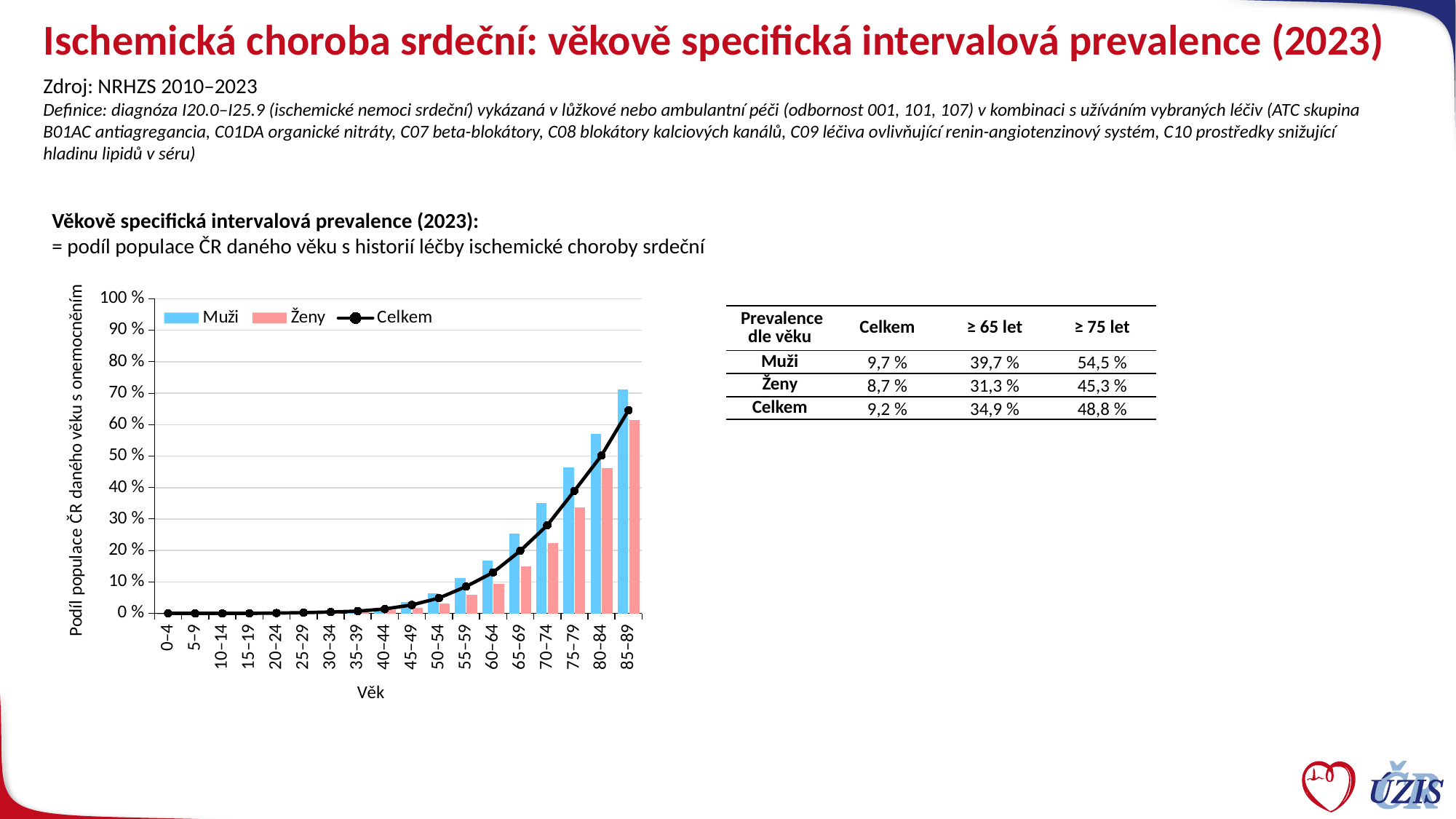

# Ischemická choroba srdeční: věkově specifická intervalová prevalence (2023)
Zdroj: NRHZS 2010–2023
Definice: diagnóza I20.0–I25.9 (ischemické nemoci srdeční) vykázaná v lůžkové nebo ambulantní péči (odbornost 001, 101, 107) v kombinaci s užíváním vybraných léčiv (ATC skupina B01AC antiagregancia, C01DA organické nitráty, C07 beta-blokátory, C08 blokátory kalciových kanálů, C09 léčiva ovlivňující renin-angiotenzinový systém, C10 prostředky snižující hladinu lipidů v séru)
Věkově specifická intervalová prevalence (2023):
= podíl populace ČR daného věku s historií léčby ischemické choroby srdeční

### Chart

| Category | Muži | Ženy | Celkem |
|---|---|---|---|
| 0–4 | 2.1964666173681938e-05 | 2.2795313283588895e-05 | 2.2231608901536205e-05 |
| 5–9 | 3.6294047776164706e-05 | 1.7313259186415323e-05 | 2.703268927951125e-05 |
| 10–14 | 4.2646441318496746e-05 | 2.0598878047775664e-05 | 3.1873311972622504e-05 |
| 15–19 | 0.00014654066340586552 | 9.432709842858041e-05 | 0.00012135104159644037 |
| 20–24 | 0.0011638437674624737 | 0.0008153711108943724 | 0.000990674860898393 |
| 25–29 | 0.0027951325891622148 | 0.0020116068596167124 | 0.002410825098940848 |
| 30–34 | 0.005070769706917801 | 0.0036753053789140983 | 0.004390793360678384 |
| 35–39 | 0.009053339588527692 | 0.005294787934567049 | 0.007210266301676037 |
| 40–44 | 0.01806848995717844 | 0.009801251689322464 | 0.014010249695782432 |
| 45–49 | 0.03560370226828526 | 0.01789153964624473 | 0.02687608337208811 |
| 50–54 | 0.06482269432541748 | 0.032260293075346516 | 0.04872102100696268 |
| 55–59 | 0.11156221643298306 | 0.05876391626661824 | 0.08517129860756288 |
| 60–64 | 0.16790141543829976 | 0.09366044051553953 | 0.13022274987209592 |
| 65–69 | 0.2538080056677294 | 0.1496968998365535 | 0.19856016939183627 |
| 70–74 | 0.35091207554825976 | 0.22368417193388962 | 0.2800369262944627 |
| 75–79 | 0.46522191264764745 | 0.3364830187644965 | 0.3894239982248938 |
| 80–84 | 0.570637067437739 | 0.4608618539559374 | 0.5017782954091122 |
| 85–89 | 0.7125524435877083 | 0.6141290350274725 | 0.645743340204984 |
| Prevalence dle věku | Celkem | ≥ 65 let | ≥ 75 let |
| --- | --- | --- | --- |
| Muži | 9,7 % | 39,7 % | 54,5 % |
| Ženy | 8,7 % | 31,3 % | 45,3 % |
| Celkem | 9,2 % | 34,9 % | 48,8 % |